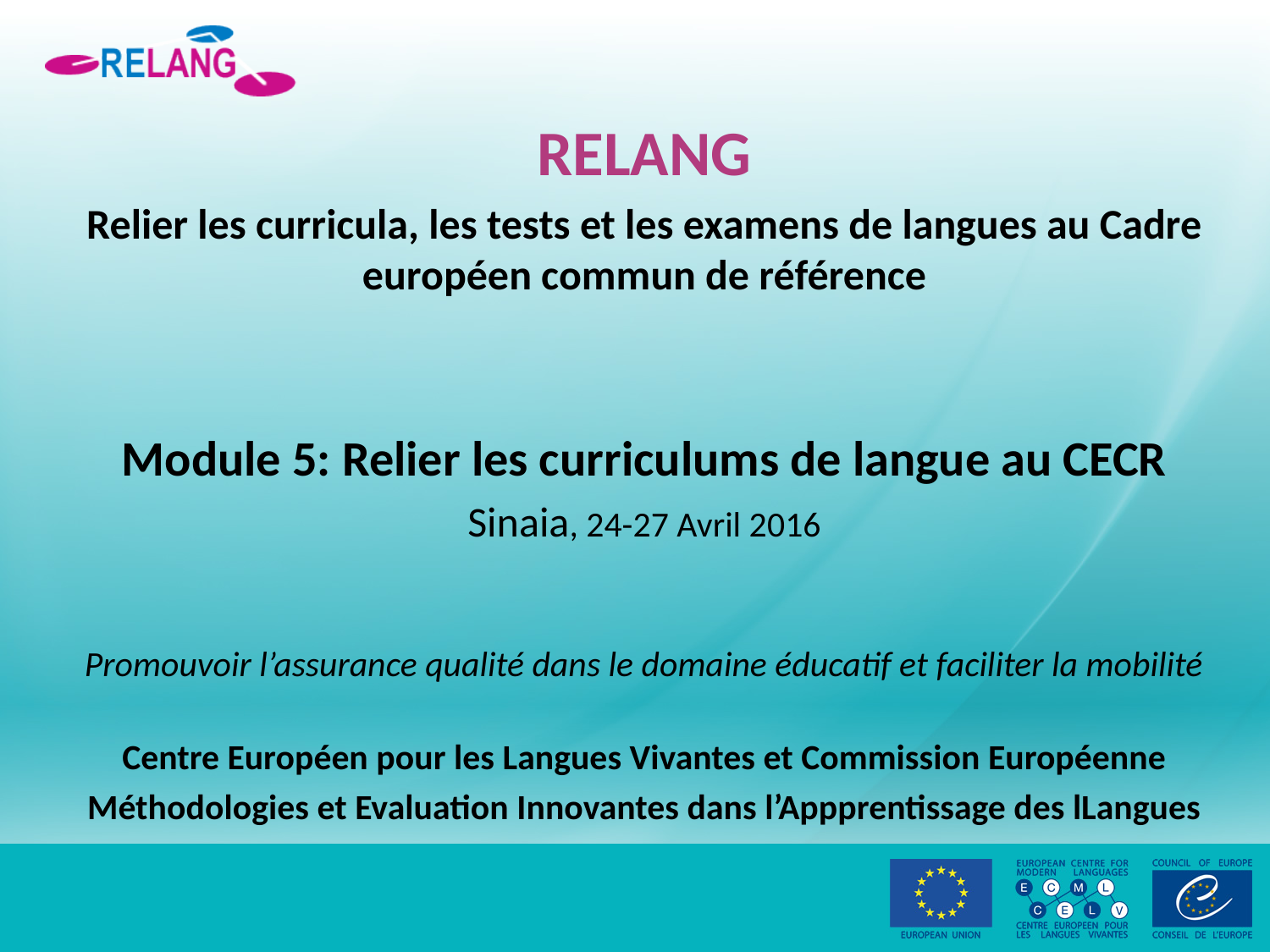

RELANG
Relier les curricula, les tests et les examens de langues au Cadre européen commun de référence

Module 5: Relier les curriculums de langue au CECR
Sinaia, 24-27 Avril 2016

Promouvoir l’assurance qualité dans le domaine éducatif et faciliter la mobilité

Centre Européen pour les Langues Vivantes et Commission Européenne
Méthodologies et Evaluation Innovantes dans l’Appprentissage des lLangues
#